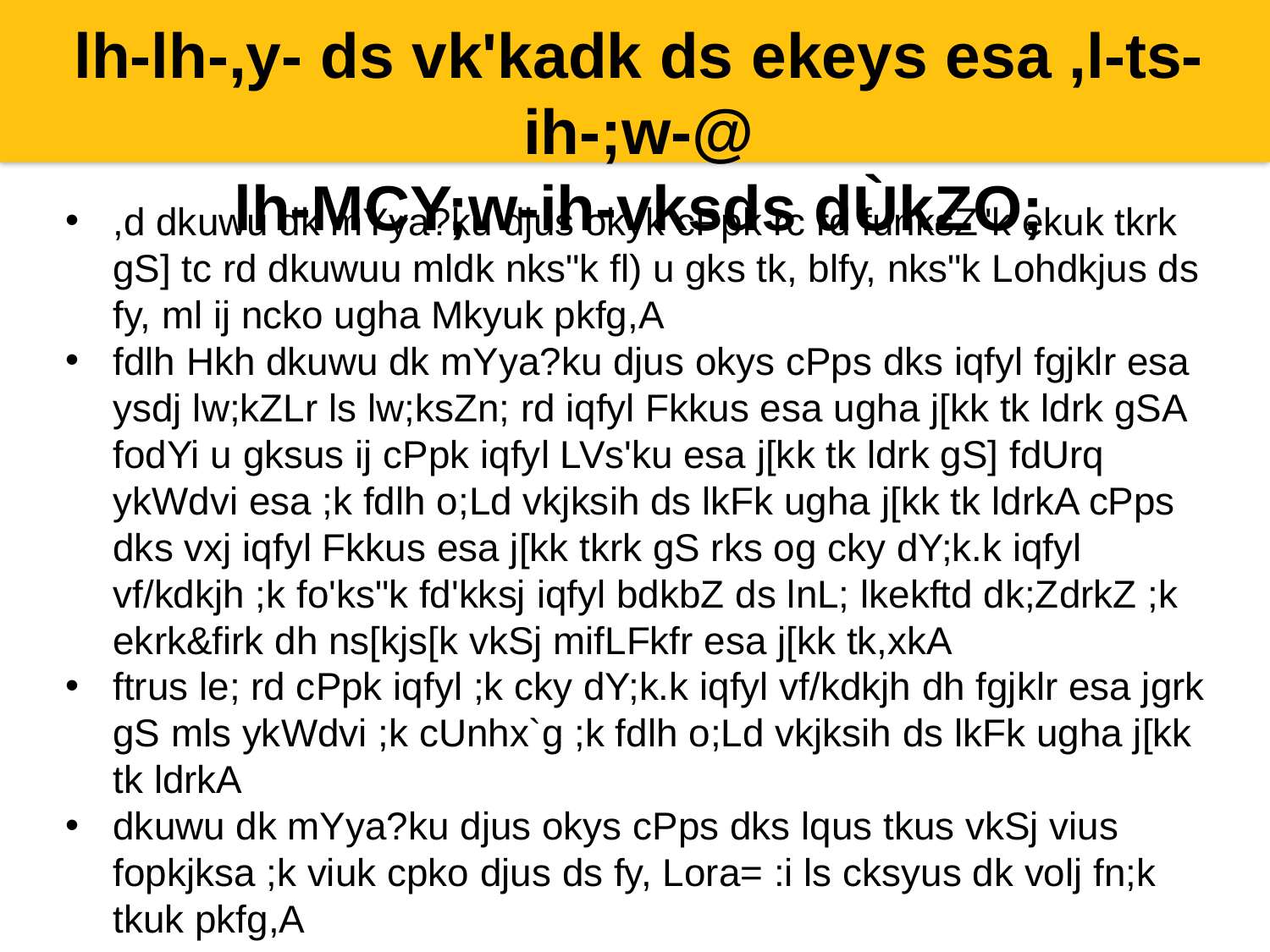

lh-lh-,y- ds vk'kadk ds ekeys esa ,l-ts-ih-;w-@
lh-MCY;w-ih-vksds dÙkZO;
,d dkuwu dk mYya?ku djus okyk cPpk rc rd funksZ"k ekuk tkrk gS] tc rd dkuwuu mldk nks"k fl) u gks tk, blfy, nks"k Lohdkjus ds fy, ml ij ncko ugha Mkyuk pkfg,A
fdlh Hkh dkuwu dk mYya?ku djus okys cPps dks iqfyl fgjklr esa ysdj lw;kZLr ls lw;ksZn; rd iqfyl Fkkus esa ugha j[kk tk ldrk gSA fodYi u gksus ij cPpk iqfyl LVs'ku esa j[kk tk ldrk gS] fdUrq ykWdvi esa ;k fdlh o;Ld vkjksih ds lkFk ugha j[kk tk ldrkA cPps dks vxj iqfyl Fkkus esa j[kk tkrk gS rks og cky dY;k.k iqfyl vf/kdkjh ;k fo'ks"k fd'kksj iqfyl bdkbZ ds lnL; lkekftd dk;ZdrkZ ;k ekrk&firk dh ns[kjs[k vkSj mifLFkfr esa j[kk tk,xkA
ftrus le; rd cPpk iqfyl ;k cky dY;k.k iqfyl vf/kdkjh dh fgjklr esa jgrk gS mls ykWdvi ;k cUnhx`g ;k fdlh o;Ld vkjksih ds lkFk ugha j[kk tk ldrkA
dkuwu dk mYya?ku djus okys cPps dks lqus tkus vkSj vius fopkjksa ;k viuk cpko djus ds fy, Lora= :i ls cksyus dk volj fn;k tkuk pkfg,A